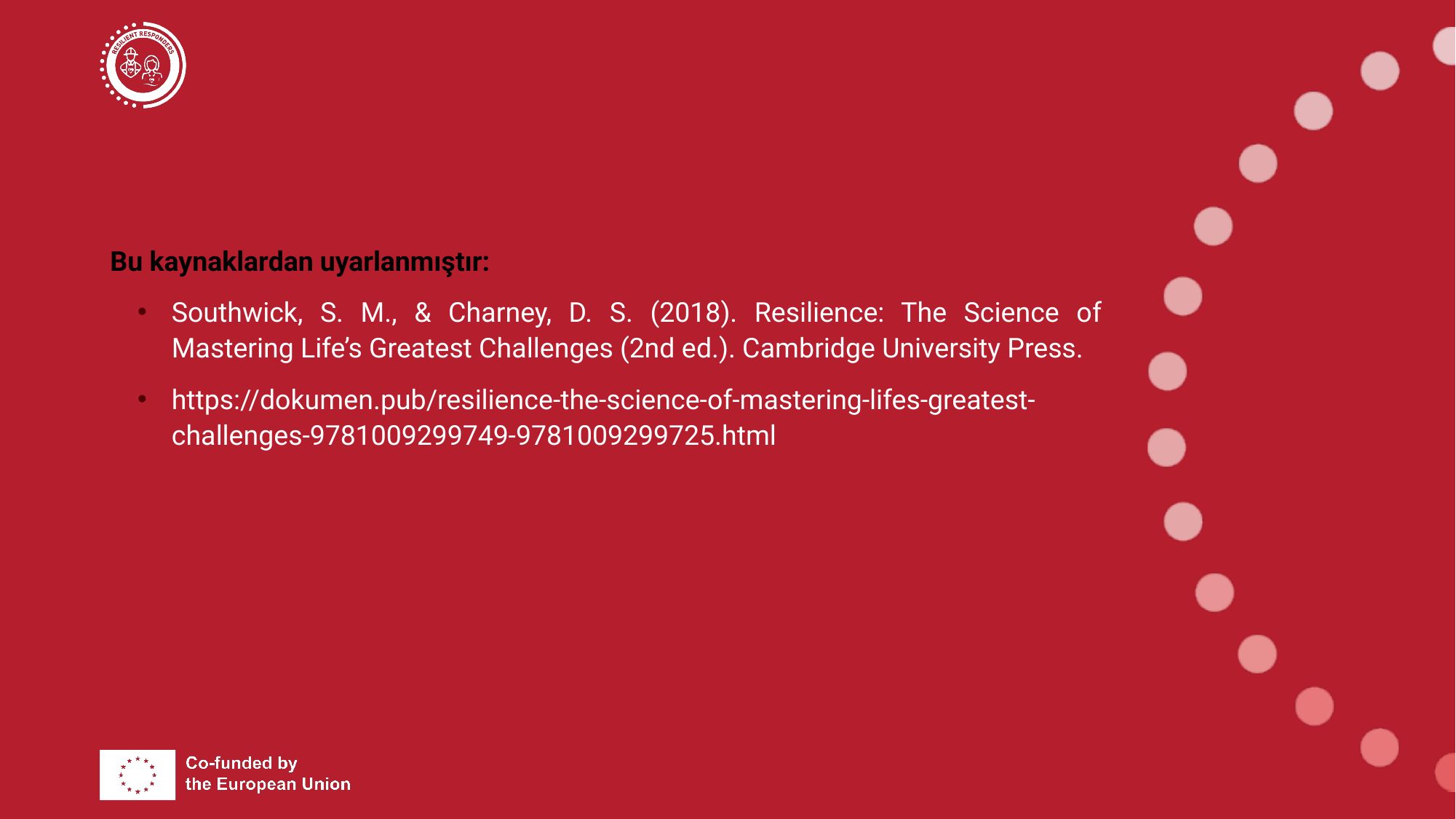

Bu kaynaklardan uyarlanmıştır:
Southwick, S. M., & Charney, D. S. (2018). Resilience: The Science of Mastering Life’s Greatest Challenges (2nd ed.). Cambridge University Press.
https://dokumen.pub/resilience-the-science-of-mastering-lifes-greatest-challenges-9781009299749-9781009299725.html
ps://www.ordemdospsicologos.pt/ficheiros/documentos/comorecuperaremocionalmentesituacoesincendio.pdf